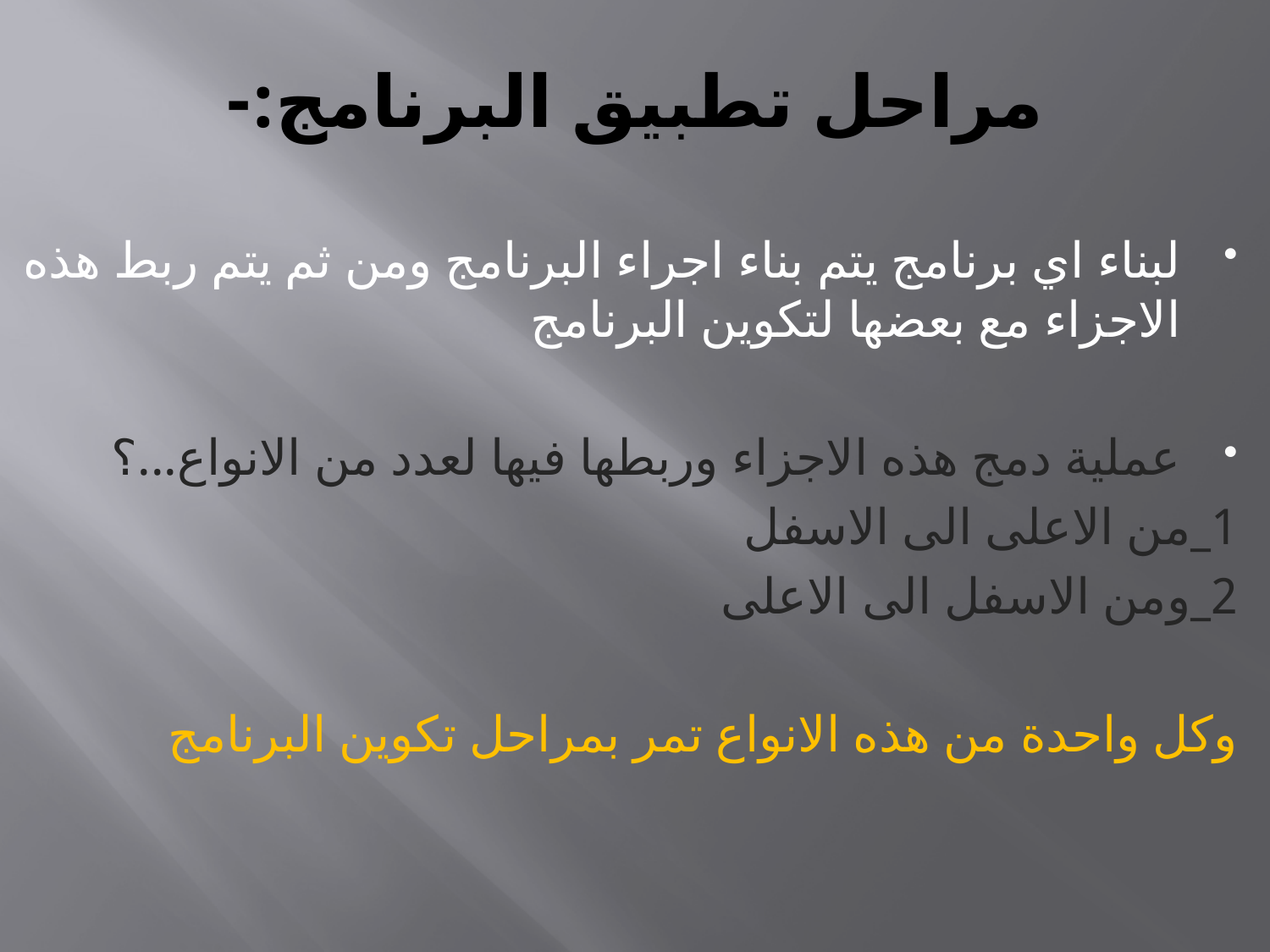

# مراحل تطبيق البرنامج:-
لبناء اي برنامج يتم بناء اجراء البرنامج ومن ثم يتم ربط هذه الاجزاء مع بعضها لتكوين البرنامج

عملية دمج هذه الاجزاء وربطها فيها لعدد من الانواع...؟
1_من الاعلى الى الاسفل
2_ومن الاسفل الى الاعلى

وكل واحدة من هذه الانواع تمر بمراحل تكوين البرنامج